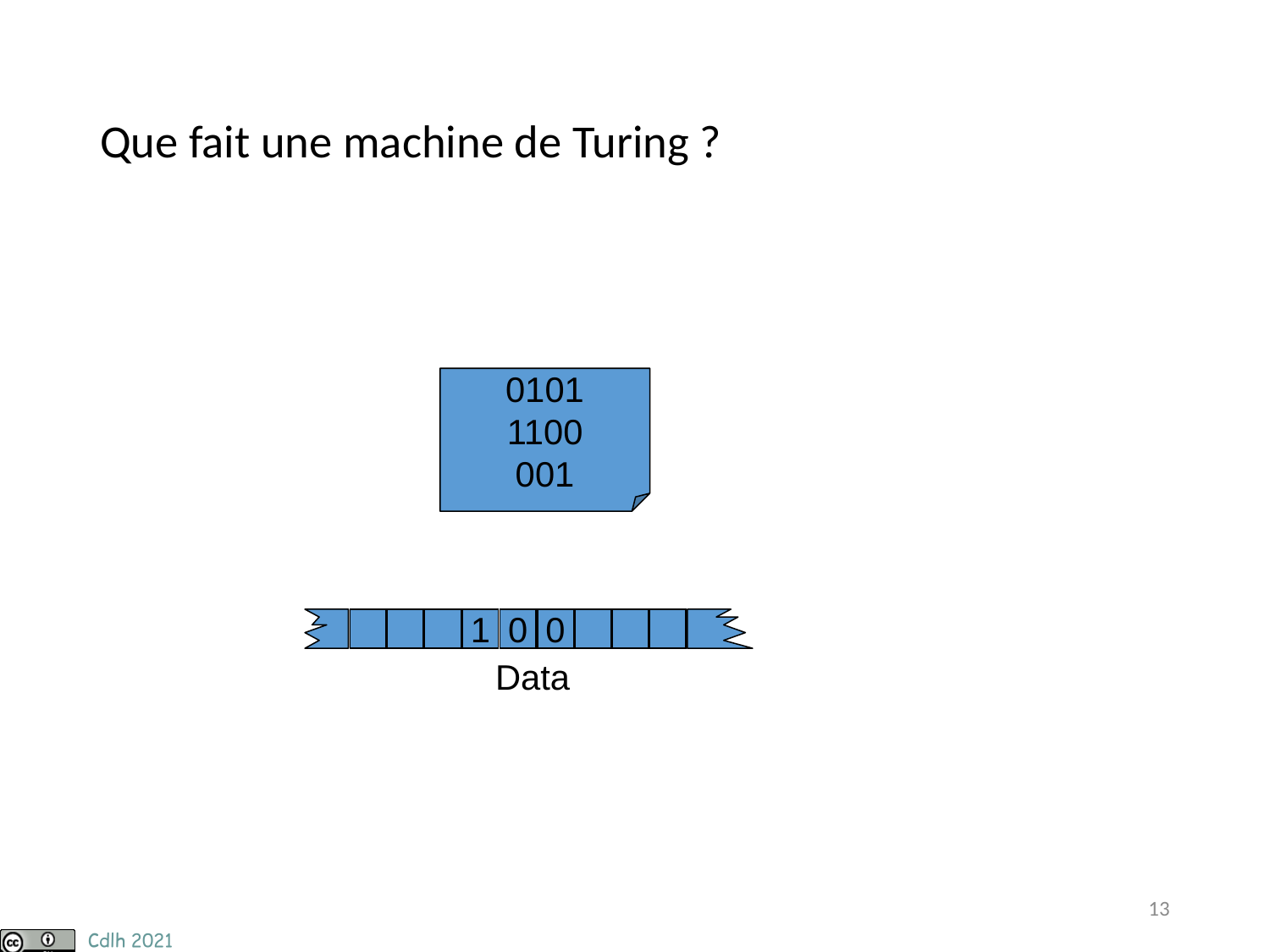

# Que fait une machine de Turing ?

0101
1100
001

1
0
0

Data
13